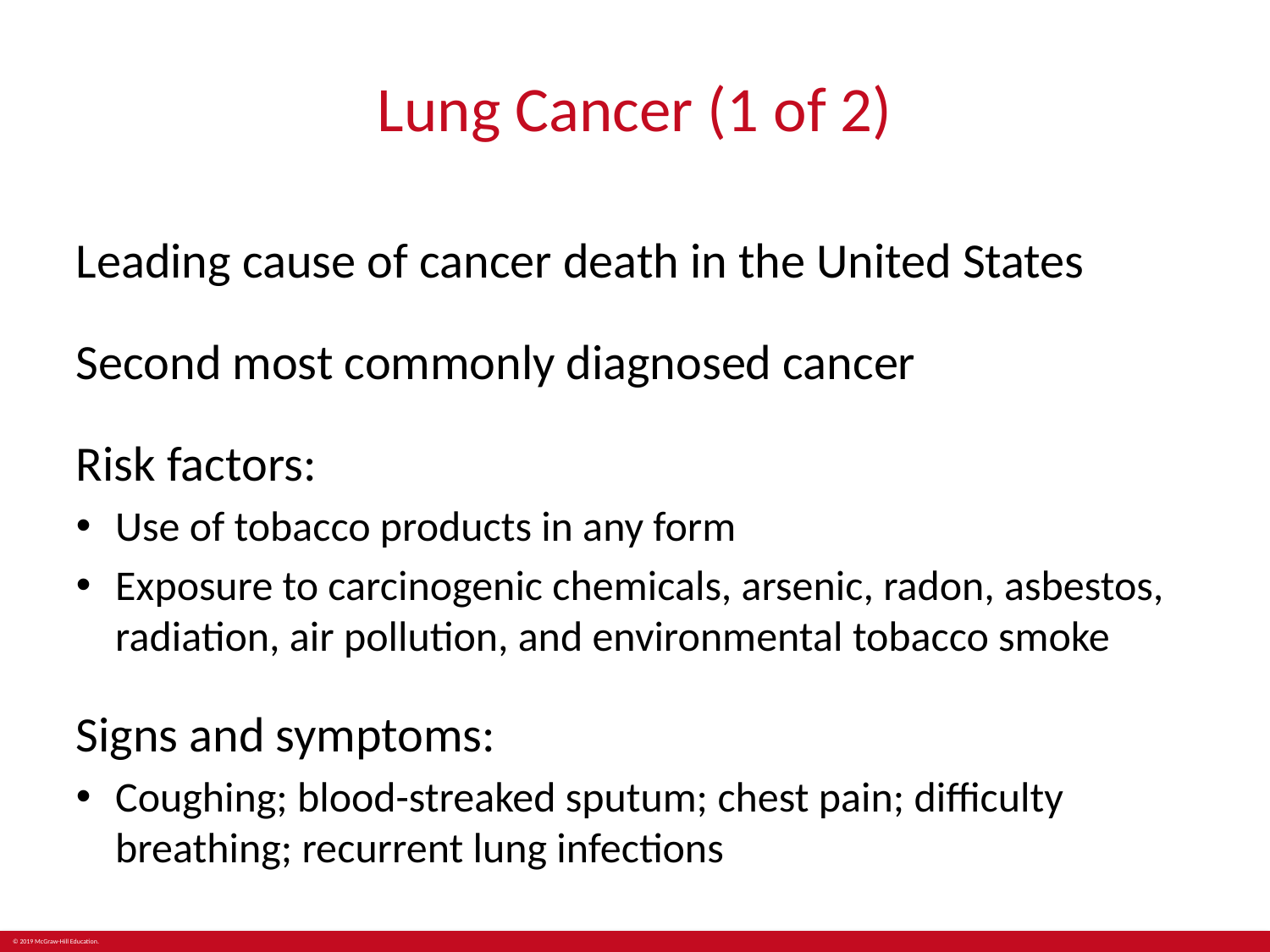

# Lung Cancer (1 of 2)
Leading cause of cancer death in the United States
Second most commonly diagnosed cancer
Risk factors:
Use of tobacco products in any form
Exposure to carcinogenic chemicals, arsenic, radon, asbestos, radiation, air pollution, and environmental tobacco smoke
Signs and symptoms:
Coughing; blood-streaked sputum; chest pain; difficulty breathing; recurrent lung infections